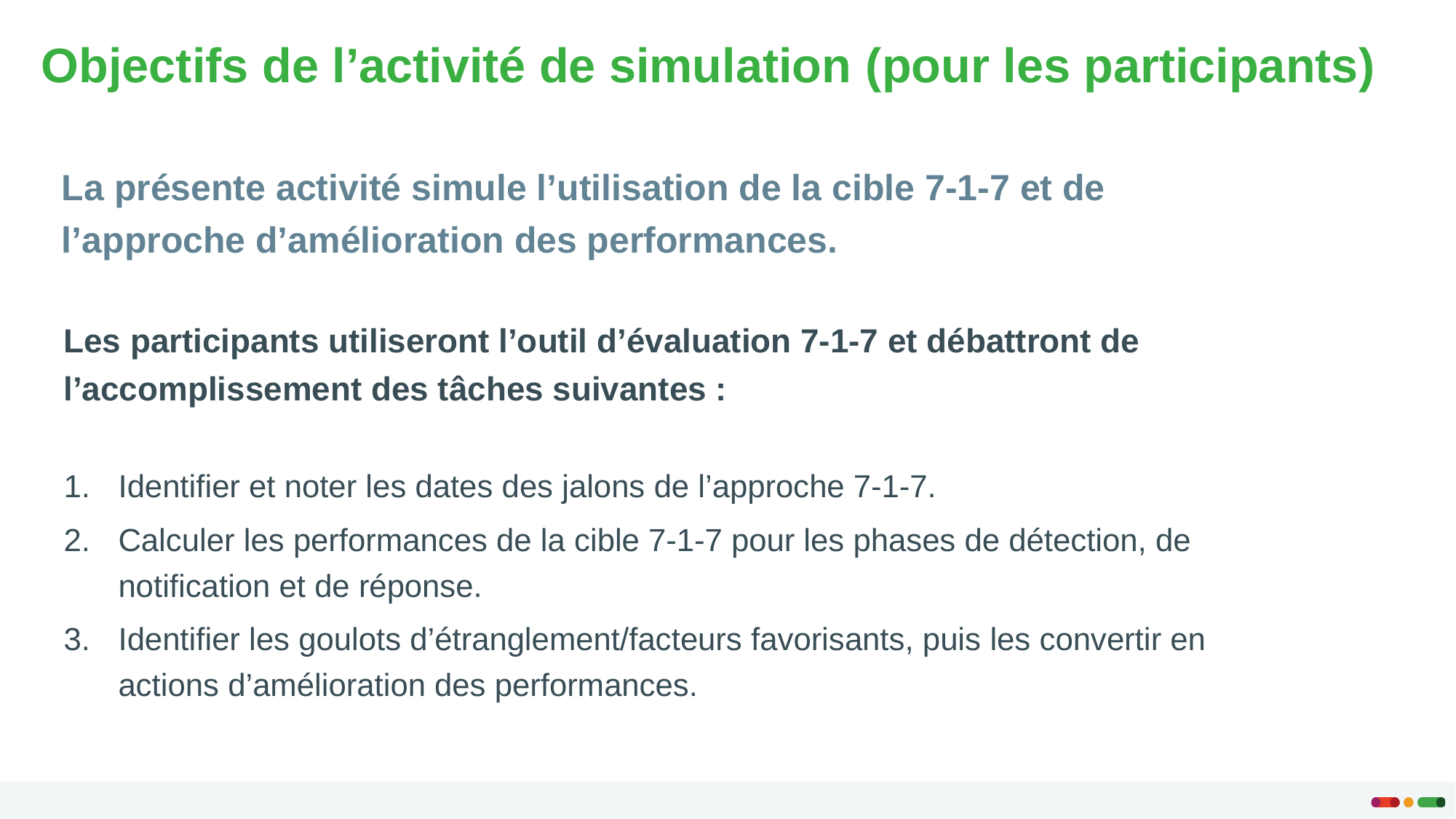

# Objectifs de l’activité de simulation (pour les participants)
La présente activité simule l’utilisation de la cible 7-1-7 et de l’approche d’amélioration des performances.
Les participants utiliseront l’outil d’évaluation 7-1-7 et débattront de l’accomplissement des tâches suivantes :
Identifier et noter les dates des jalons de l’approche 7-1-7.
Calculer les performances de la cible 7-1-7 pour les phases de détection, de notification et de réponse.
Identifier les goulots d’étranglement/facteurs favorisants, puis les convertir en actions d’amélioration des performances.